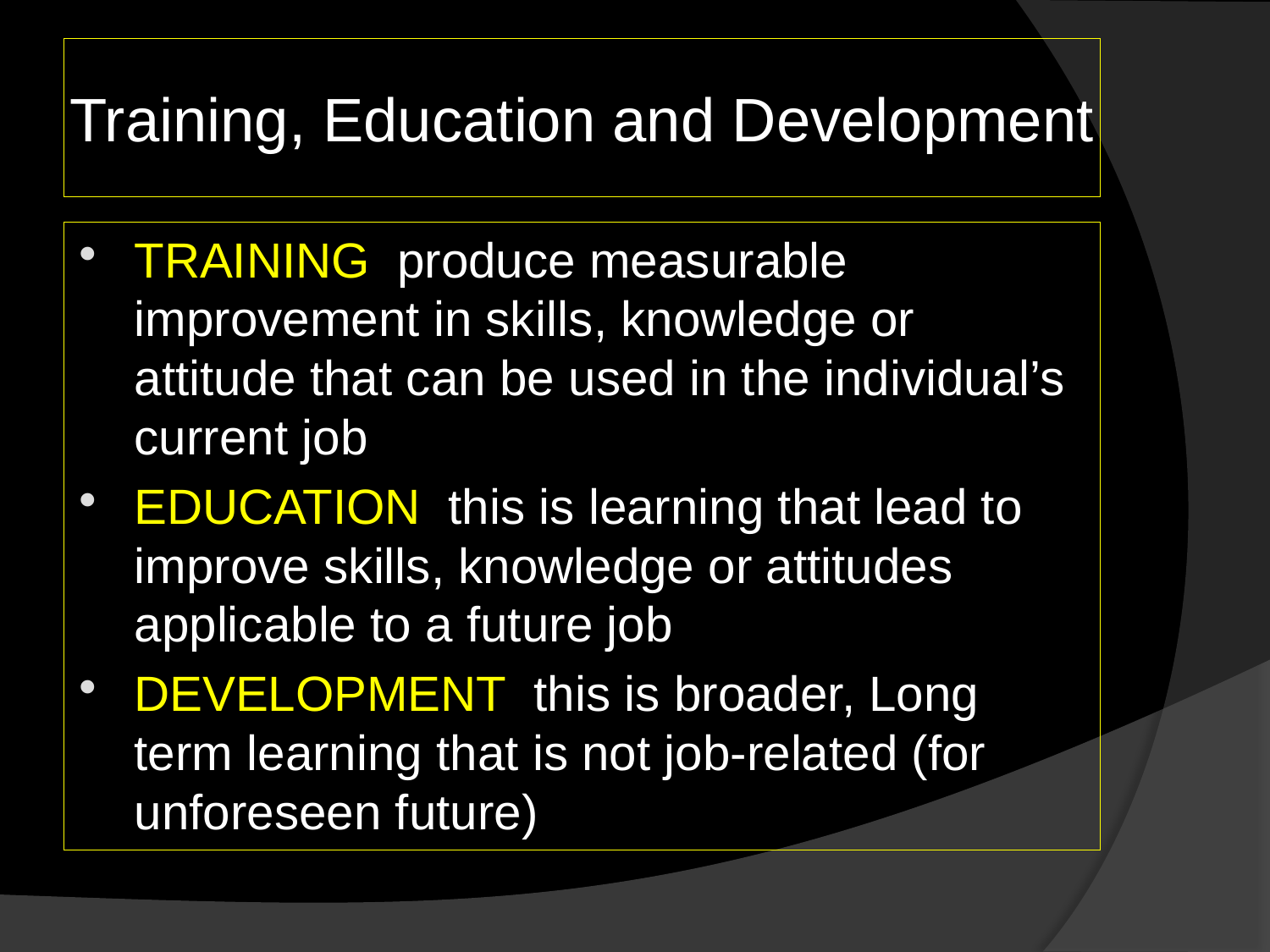

# Training, Education and Development
TRAINING, produce measurable improvement in skills, knowledge or attitude that can be used in the individual’s current job
EDUCATION, this is learning that lead to improve skills, knowledge or attitudes applicable to a future job
DEVELOPMENT, this is broader, Long term learning that is not job-related (for unforeseen future)